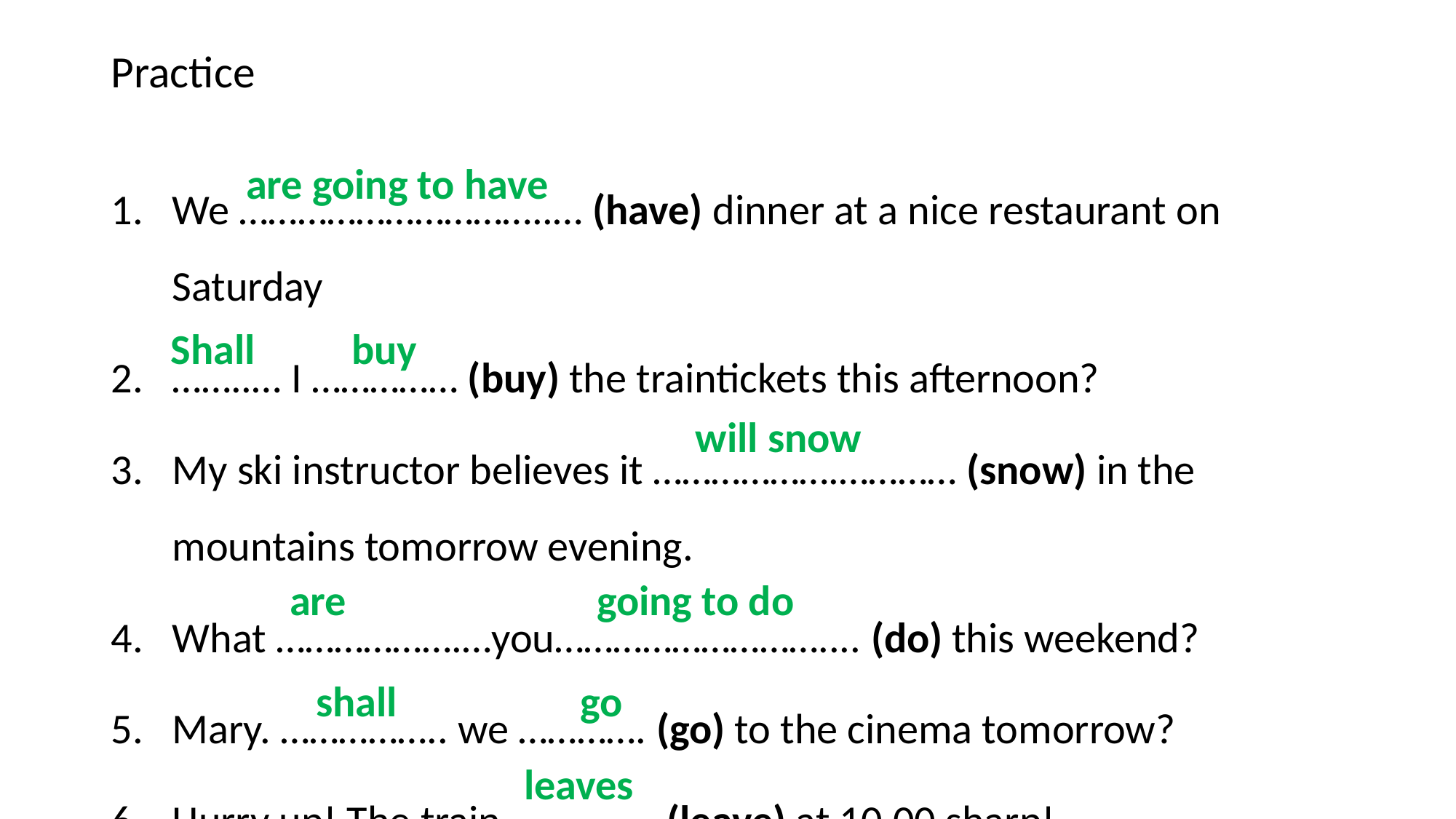

# Practice
We …………………………..… (have) dinner at a nice restaurant on Saturday
……..… I …………… (buy) the traintickets this afternoon?
My ski instructor believes it ……………….………… (snow) in the mountains tomorrow evening.
What ……………….…you……………………….... (do) this weekend?
Mary. …………….. we …………. (go) to the cinema tomorrow?
Hurry up! The train …………… (leave) at 10.00 sharp!

are going to have
Shall          buy
will snow
are                          going to do
shall                   go
leaves